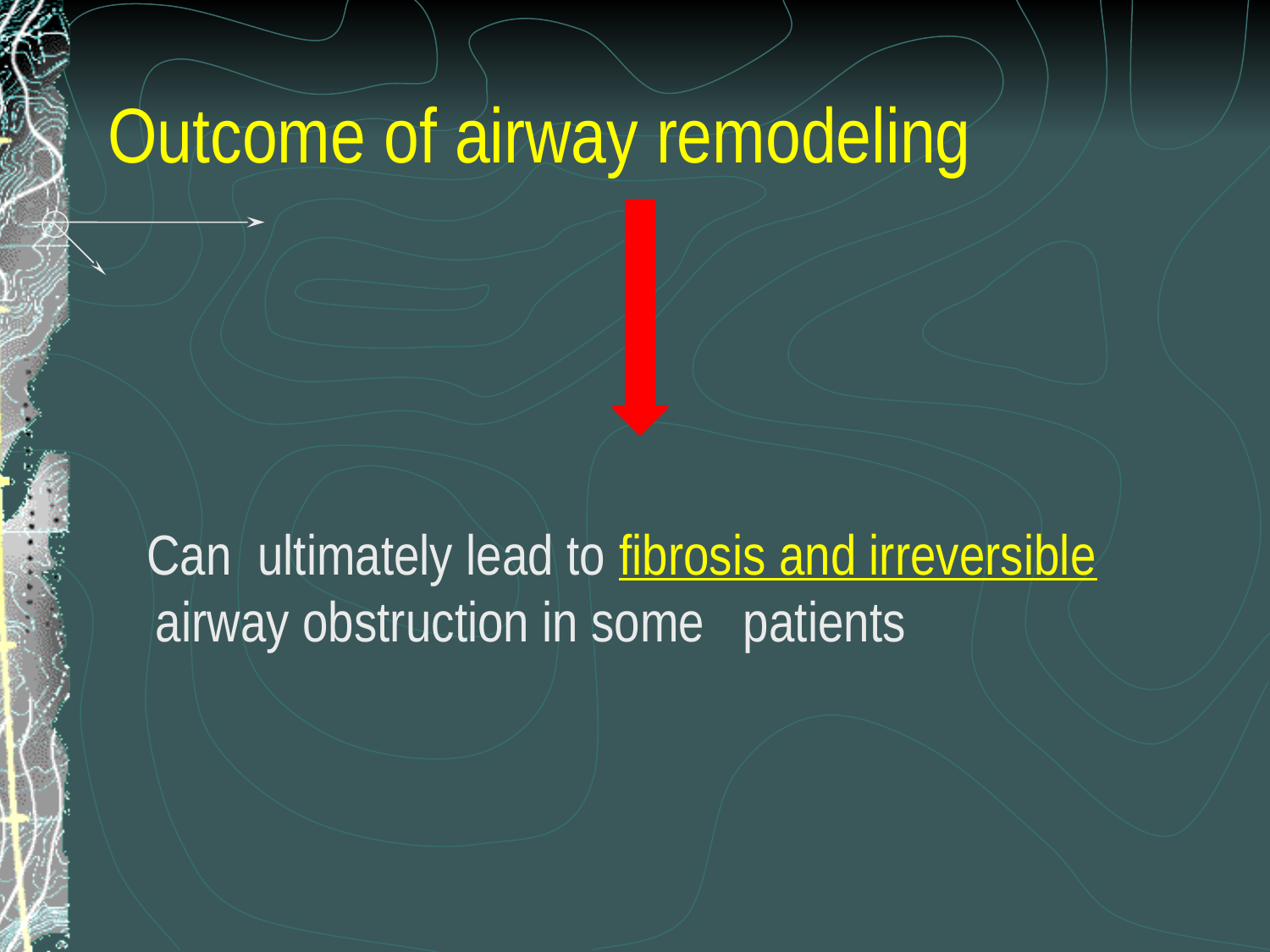

# Outcome of airway remodeling

   Can  ultimately lead to fibrosis and irreversible airway obstruction in some   patients